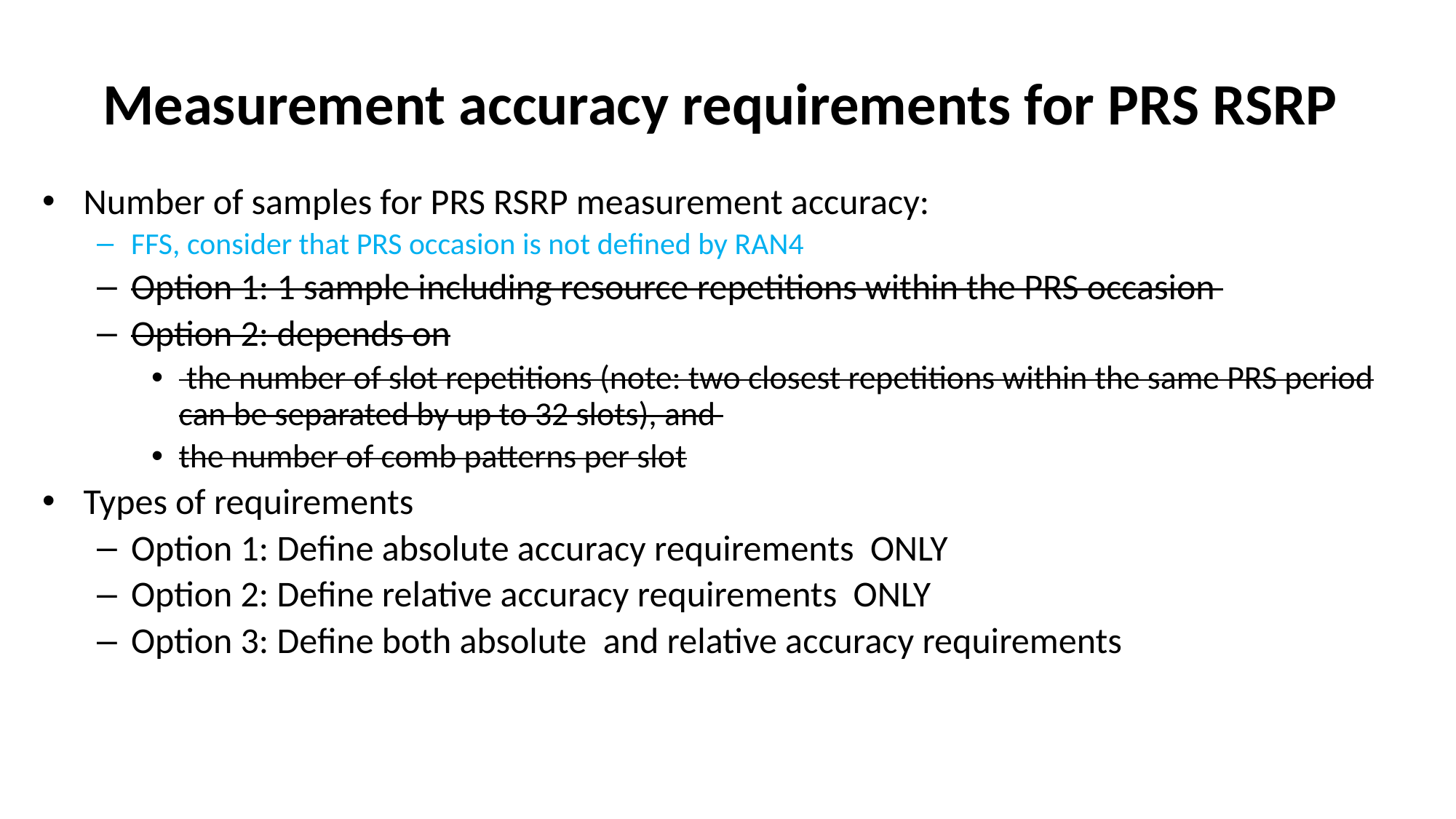

# Measurement accuracy requirements for PRS RSRP
Number of samples for PRS RSRP measurement accuracy:
FFS, consider that PRS occasion is not defined by RAN4
Option 1: 1 sample including resource repetitions within the PRS occasion
Option 2: depends on
 the number of slot repetitions (note: two closest repetitions within the same PRS period can be separated by up to 32 slots), and
the number of comb patterns per slot
Types of requirements
Option 1: Define absolute accuracy requirements  ONLY
Option 2: Define relative accuracy requirements  ONLY
Option 3: Define both absolute  and relative accuracy requirements